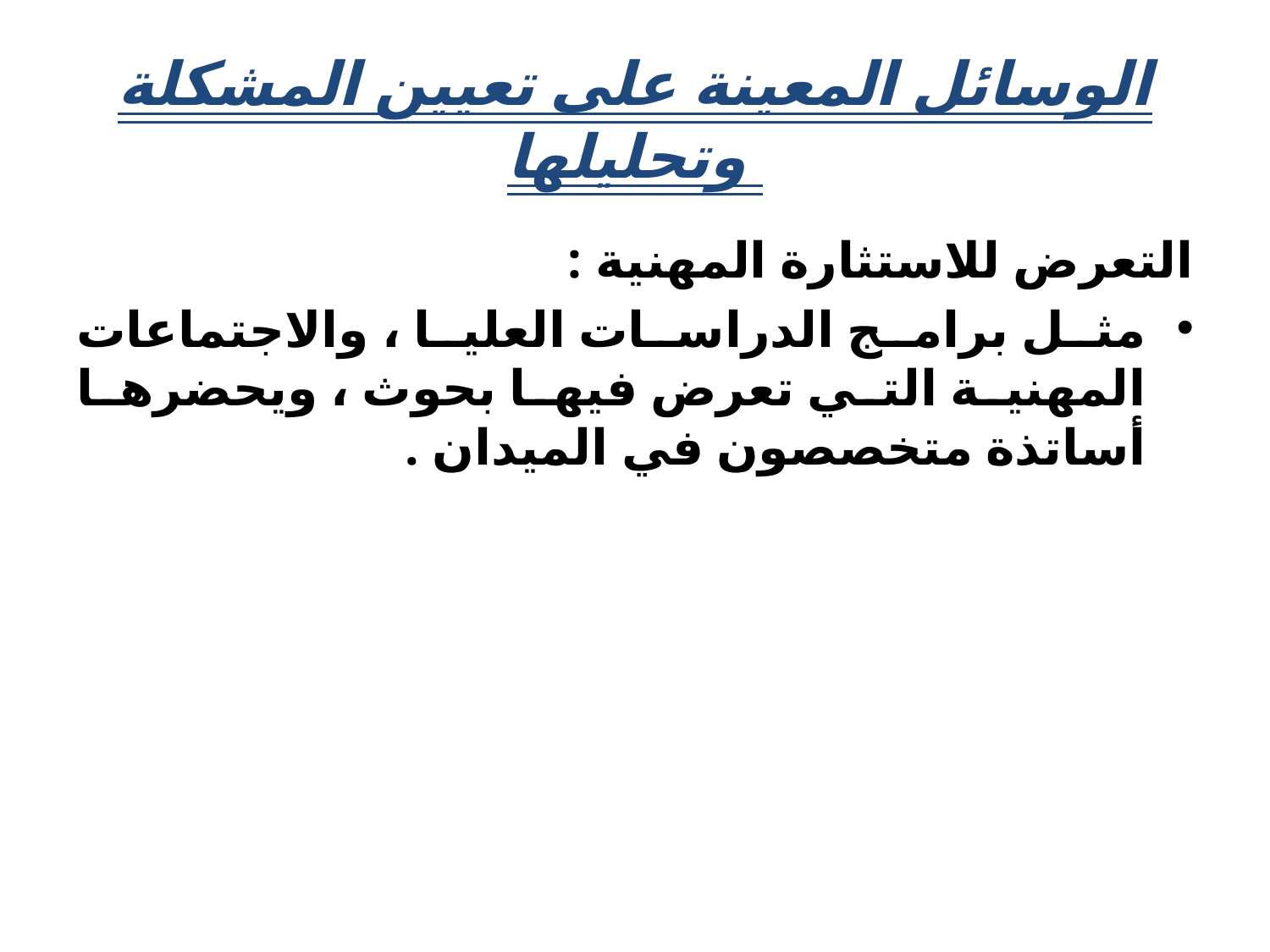

# الوسائل المعينة على تعيين المشكلة وتحليلها
التعرض للاستثارة المهنية :
مثل برامج الدراسات العليا ، والاجتماعات المهنية التي تعرض فيها بحوث ، ويحضرها أساتذة متخصصون في الميدان .